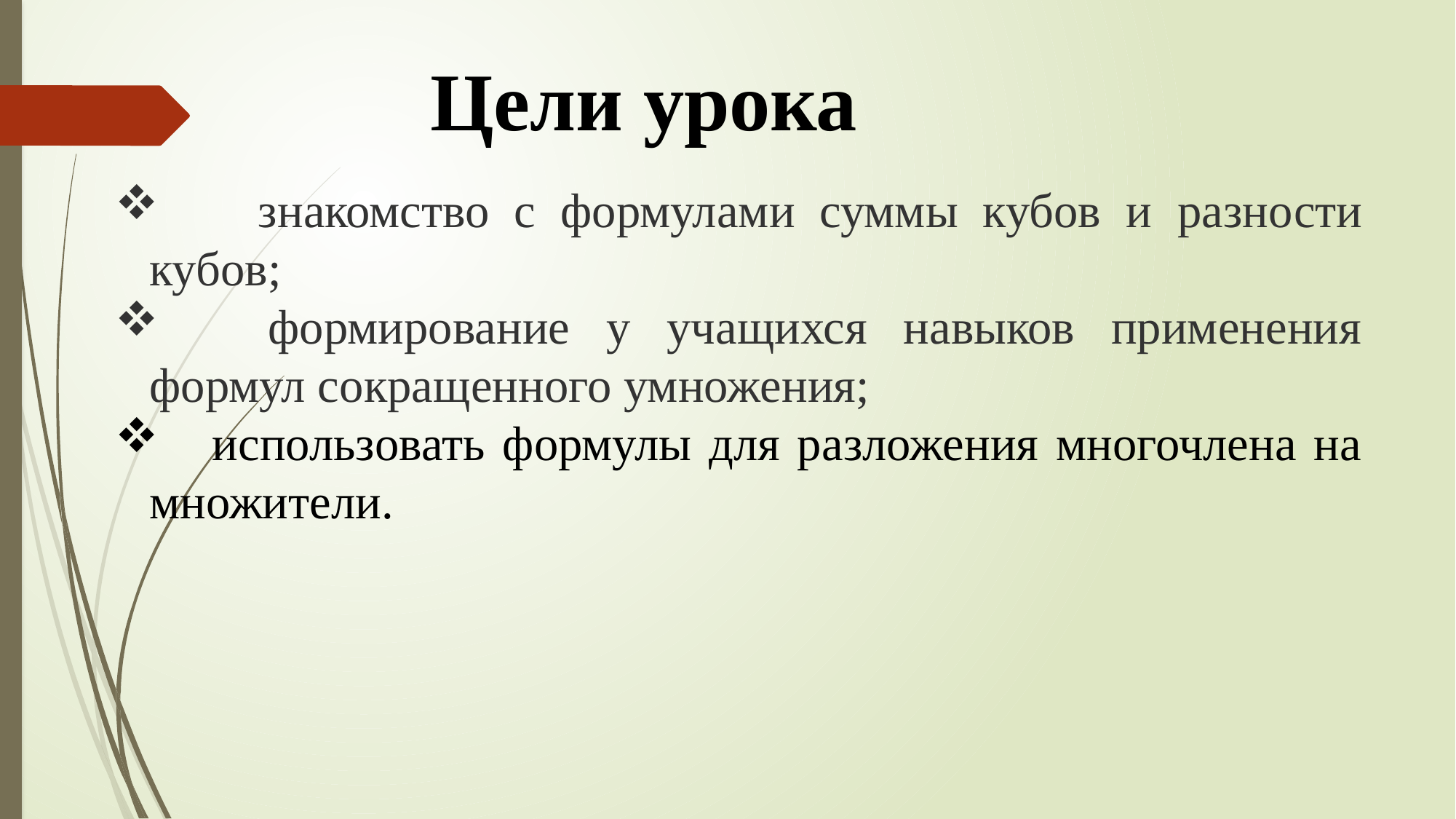

Цели урока
    знакомство с формулами суммы кубов и разности кубов;
   формирование у учащихся навыков применения формул сокращенного умножения;
   использовать формулы для разложения многочлена на множители.